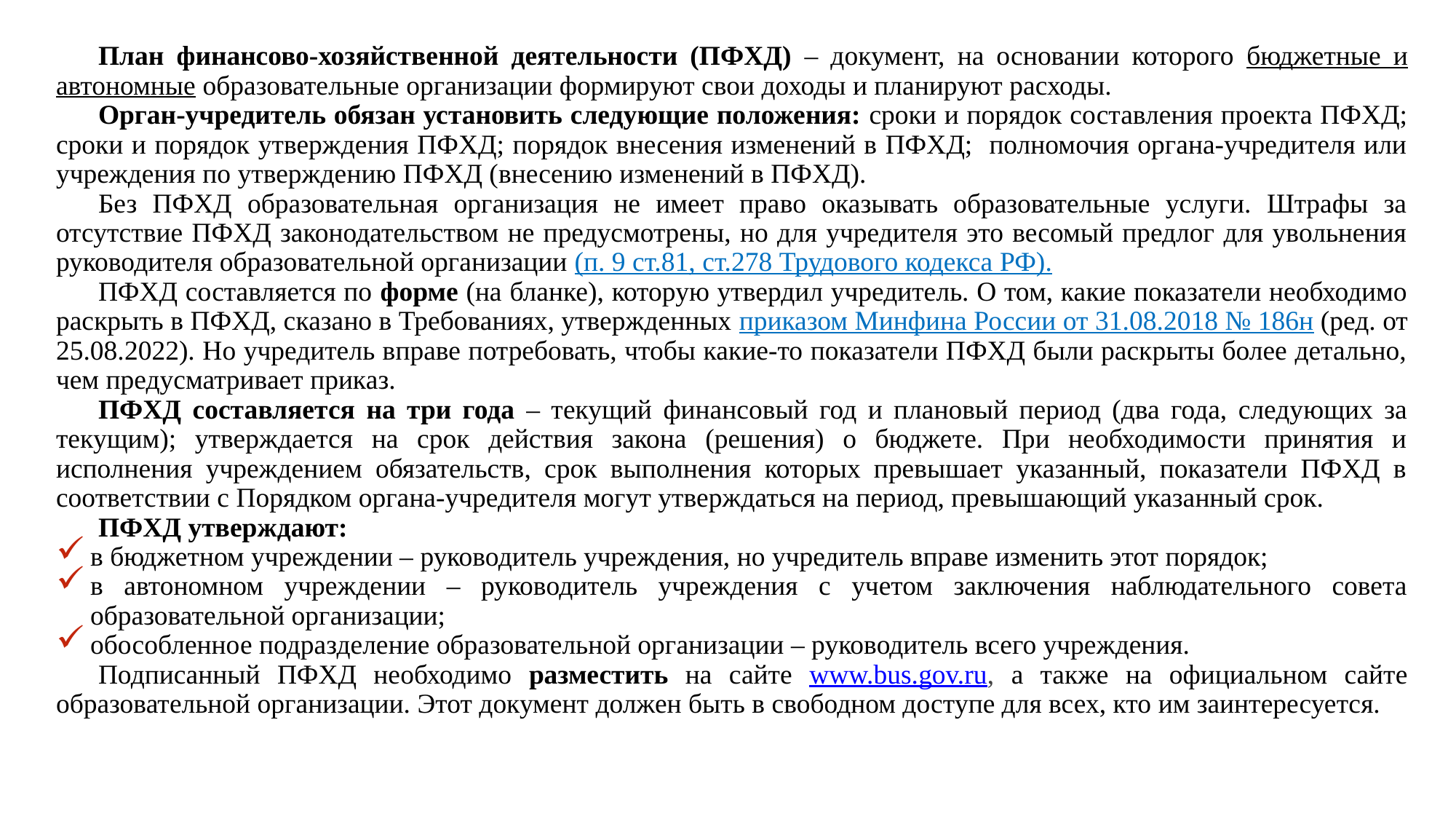

План финансово-хозяйственной деятельности (ПФХД) – документ, на основании которого бюджетные и автономные образовательные организации формируют свои доходы и планируют расходы.
Орган-учредитель обязан установить следующие положения: сроки и порядок составления проекта ПФХД; сроки и порядок утверждения ПФХД; порядок внесения изменений в ПФХД;  полномочия органа-учредителя или учреждения по утверждению ПФХД (внесению изменений в ПФХД).
Без ПФХД образовательная организация не имеет право оказывать образовательные услуги. Штрафы за отсутствие ПФХД законодательством не предусмотрены, но для учредителя это весомый предлог для увольнения руководителя образовательной организации (п. 9 ст.81, ст.278 Трудового кодекса РФ).
ПФХД составляется по форме (на бланке), которую утвердил учредитель. О том, какие показатели необходимо раскрыть в ПФХД, сказано в Требованиях, утвержденных приказом Минфина России от 31.08.2018 № 186н (ред. от 25.08.2022). Но учредитель вправе потребовать, чтобы какие-то показатели ПФХД были раскрыты более детально, чем предусматривает приказ.
ПФХД составляется на три года – текущий финансовый год и плановый период (два года, следующих за текущим); утверждается на срок действия закона (решения) о бюджете. При необходимости принятия и исполнения учреждением обязательств, срок выполнения которых превышает указанный, показатели ПФХД в соответствии с Порядком органа-учредителя могут утверждаться на период, превышающий указанный срок.
ПФХД утверждают:
в бюджетном учреждении – руководитель учреждения, но учредитель вправе изменить этот порядок;
в автономном учреждении – руководитель учреждения с учетом заключения наблюдательного совета образовательной организации;
обособленное подразделение образовательной организации – руководитель всего учреждения.
Подписанный ПФХД необходимо разместить на сайте www.bus.gov.ru, а также на официальном сайте образовательной организации. Этот документ должен быть в свободном доступе для всех, кто им заинтересуется.